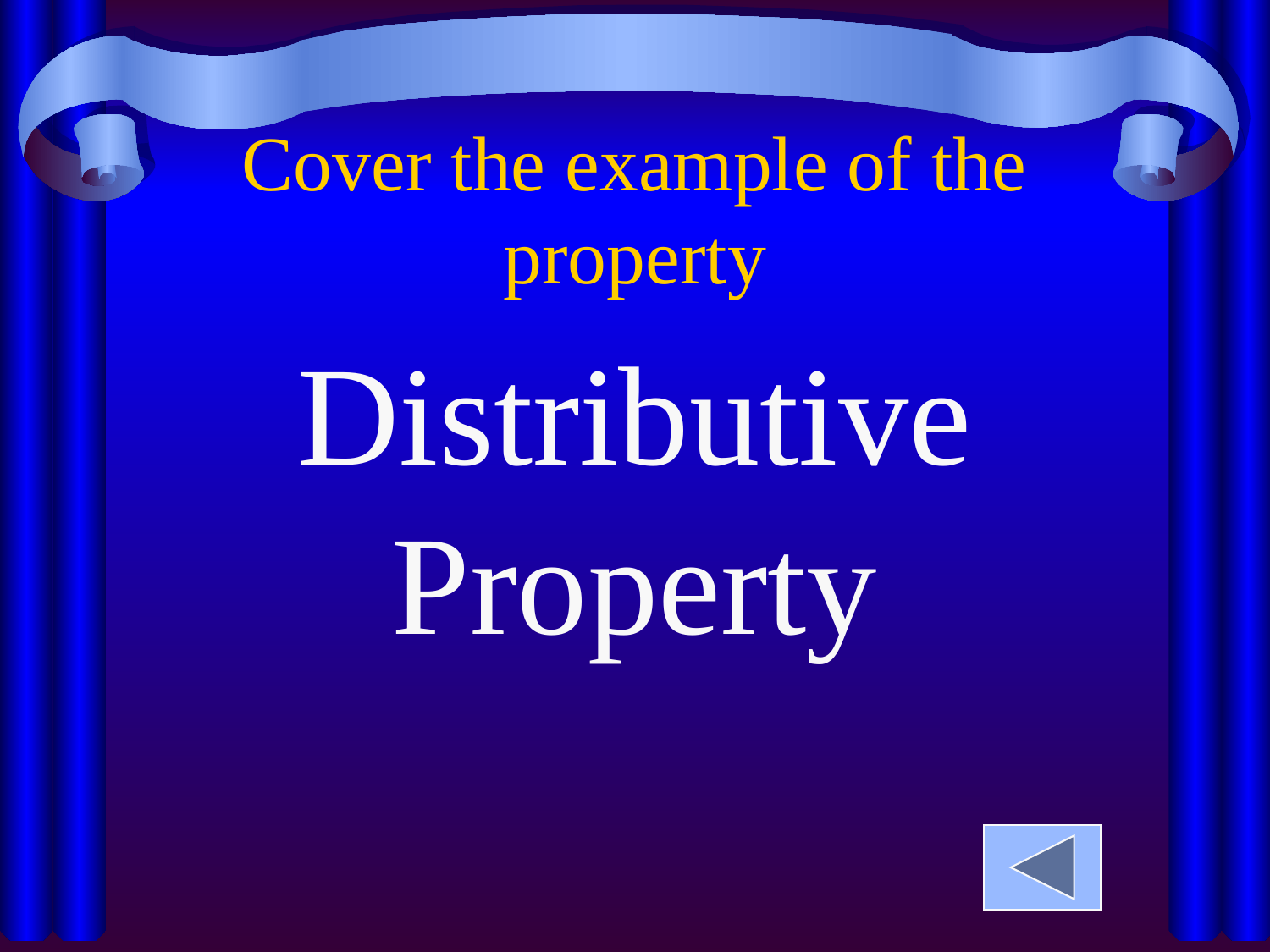

Cover the example of the property
Distributive Property